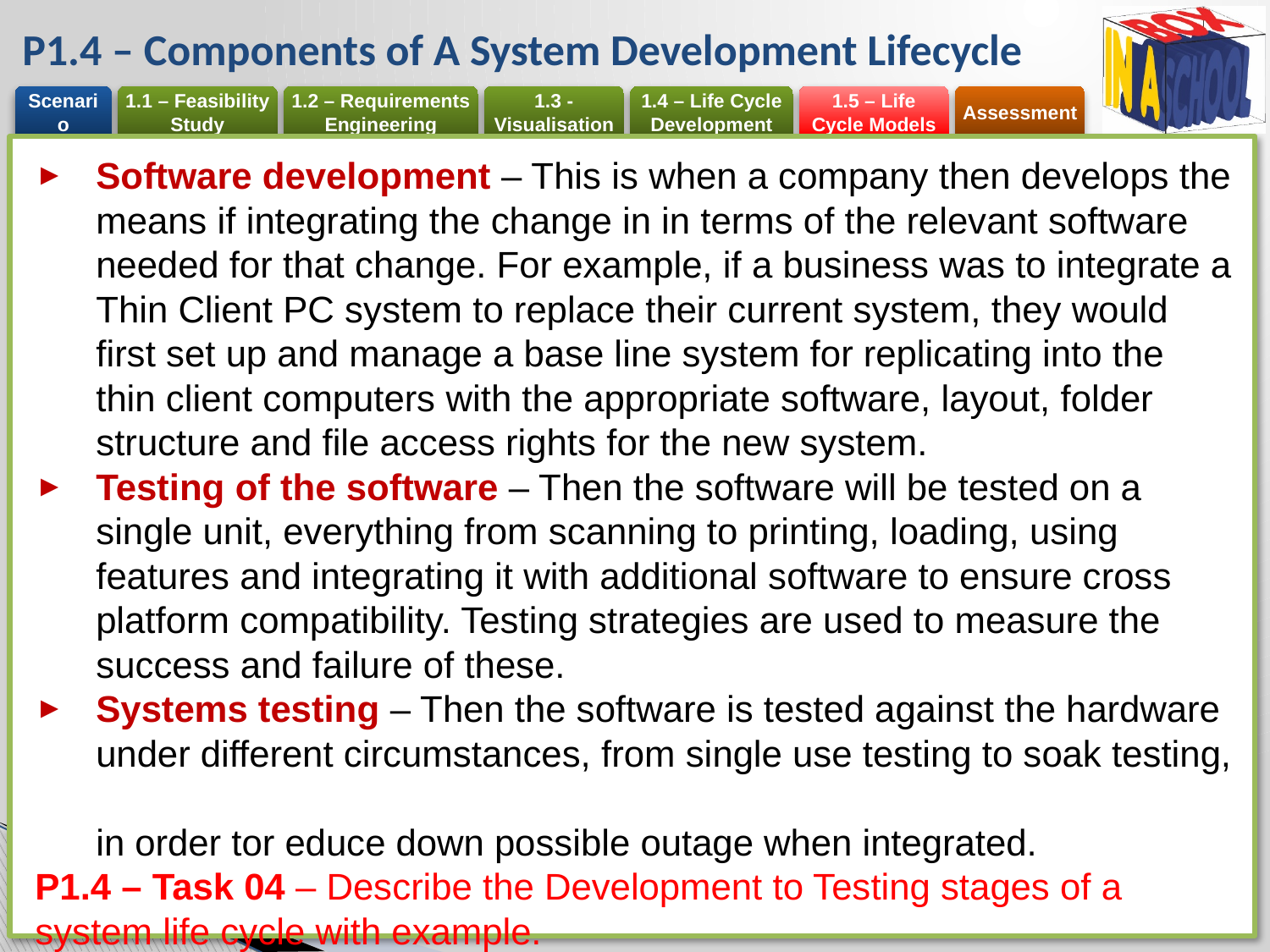

# P1.4 – Components of A System Development Lifecycle
Software development – This is when a company then develops the means if integrating the change in in terms of the relevant software needed for that change. For example, if a business was to integrate a Thin Client PC system to replace their current system, they would first set up and manage a base line system for replicating into the thin client computers with the appropriate software, layout, folder structure and file access rights for the new system.
Testing of the software – Then the software will be tested on a single unit, everything from scanning to printing, loading, using features and integrating it with additional software to ensure cross platform compatibility. Testing strategies are used to measure the success and failure of these.
Systems testing – Then the software is tested against the hardware under different circumstances, from single use testing to soak testing,
in order tor educe down possible outage when integrated.
P1.4 – Task 04 – Describe the Development to Testing stages of a system life cycle with example.